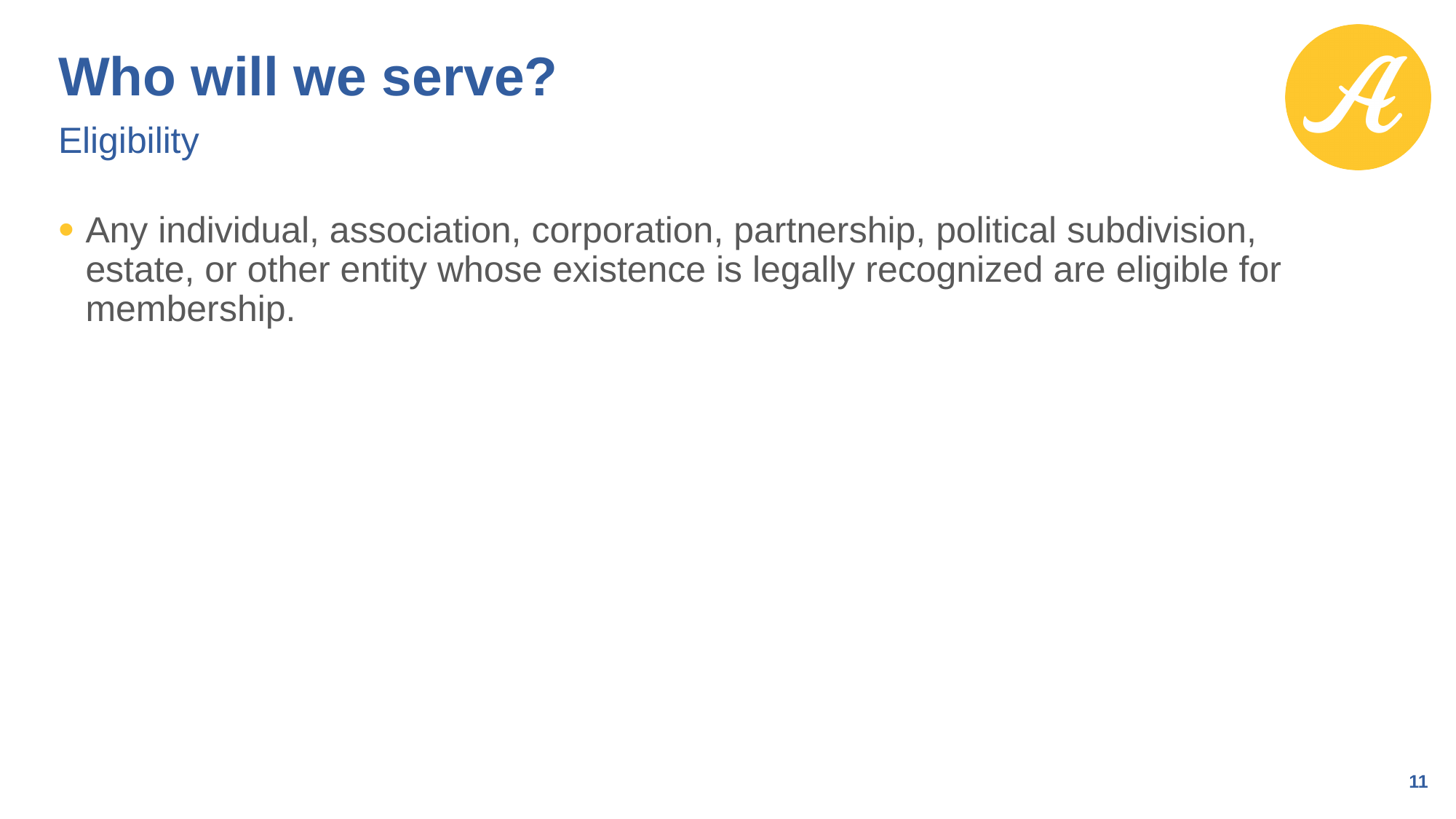

# Who will we serve?
Eligibility
Any individual, association, corporation, partnership, political subdivision, estate, or other entity whose existence is legally recognized are eligible for membership.
11